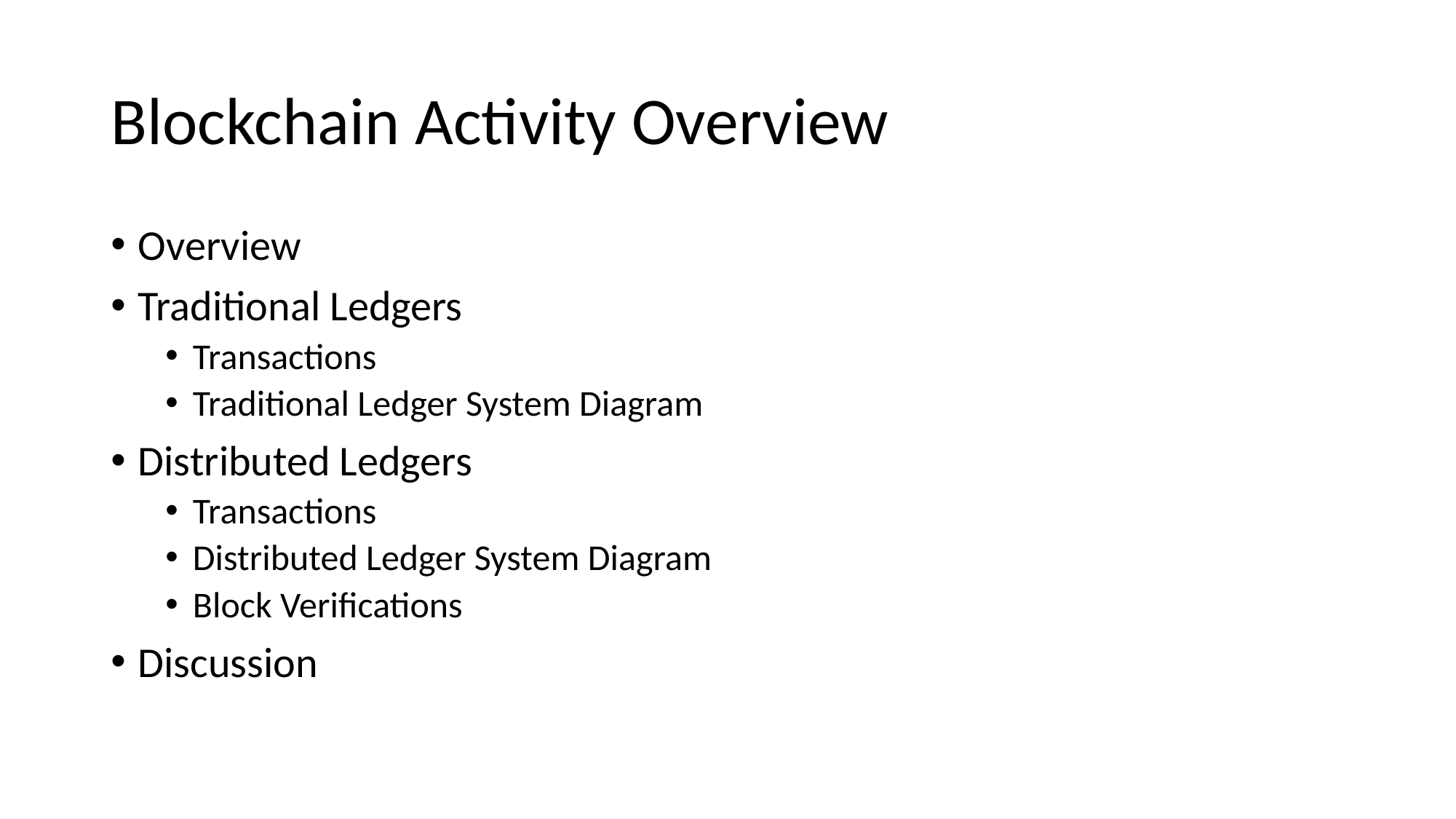

# Blockchain Activity Overview
Overview
Traditional Ledgers
Transactions
Traditional Ledger System Diagram
Distributed Ledgers
Transactions
Distributed Ledger System Diagram
Block Verifications
Discussion